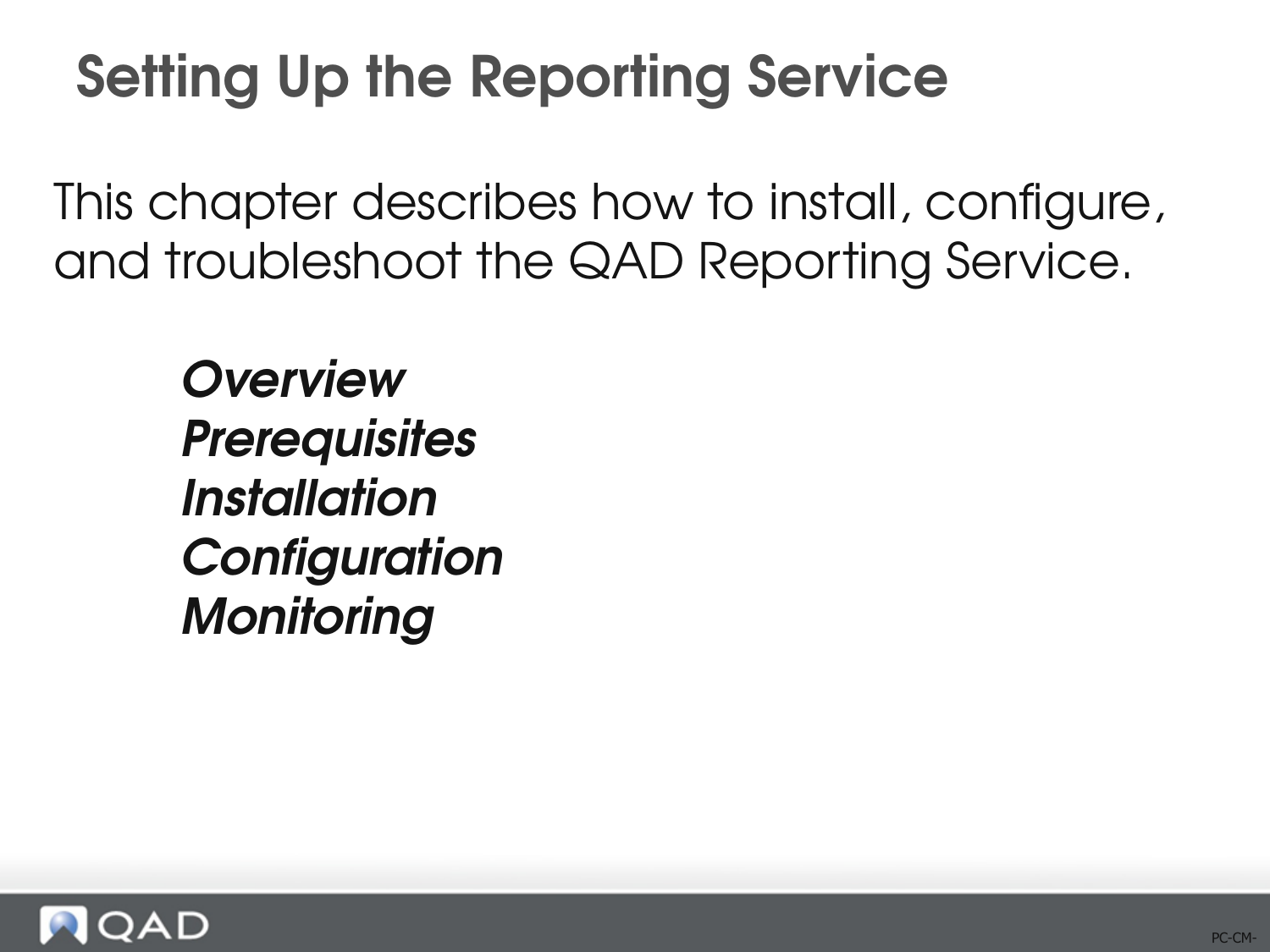

# Setting Up the Reporting Service
This chapter describes how to install, configure, and troubleshoot the QAD Reporting Service.

	Overview
	Prerequisites
	Installation
	Configuration
	Monitoring
PC-CM-